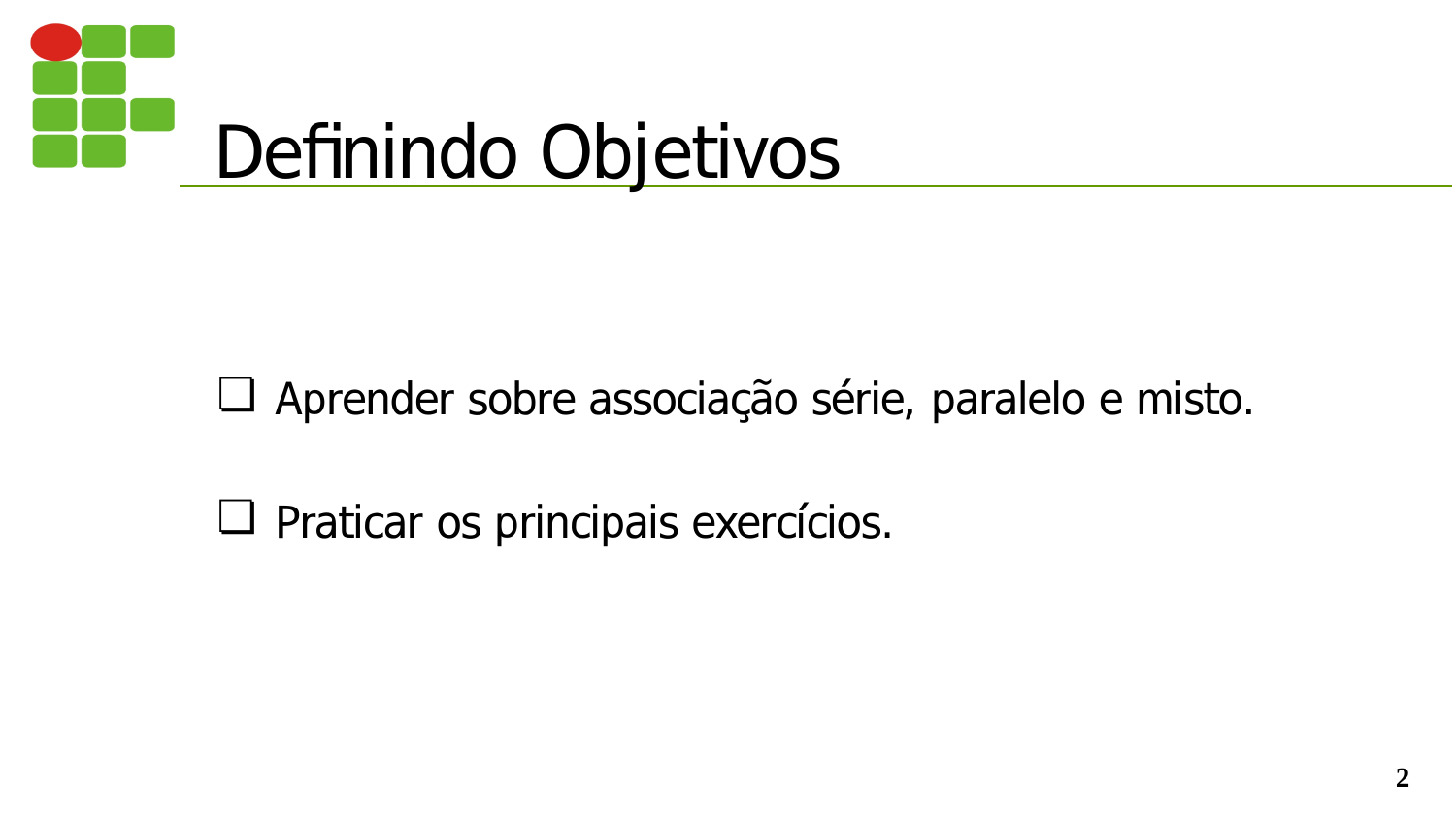

# Definindo Objetivos

Aprender sobre associação série, paralelo e misto.

Praticar os principais exercícios.
2